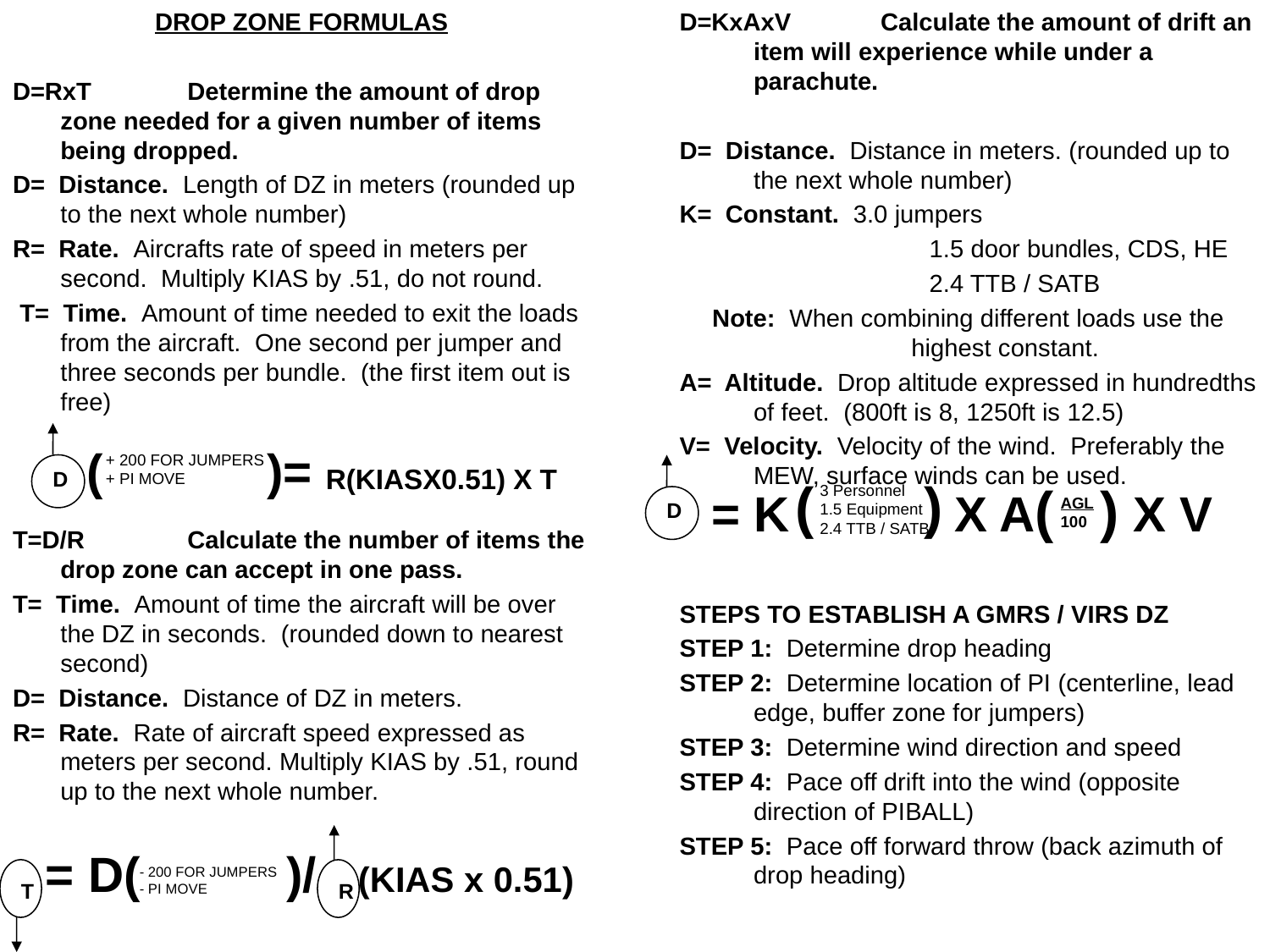

DROP ZONE FORMULAS

D=RxT	Determine the amount of drop zone needed for a given number of items being dropped.
D=  Distance.  Length of DZ in meters (rounded up to the next whole number)
R=  Rate.  Aircrafts rate of speed in meters per second.  Multiply KIAS by .51, do not round.
 T=  Time.  Amount of time needed to exit the loads from the aircraft.  One second per jumper and three seconds per bundle.  (the first item out is free)

T=D/R	Calculate the number of items the drop zone can accept in one pass.
T=  Time.  Amount of time the aircraft will be over the DZ in seconds.  (rounded down to nearest second)
D=  Distance.  Distance of DZ in meters.
R=  Rate.  Rate of aircraft speed expressed as meters per second. Multiply KIAS by .51, round up to the next whole number.

D=KxAxV	Calculate the amount of drift an item will experience while under a parachute.

D=  Distance.  Distance in meters. (rounded up to the next whole number)
K=  Constant.  3.0 jumpers
		       1.5 door bundles, CDS, HE
		       2.4 TTB / SATB
Note:  When combining different loads use the highest constant.
A=  Altitude.  Drop altitude expressed in hundredths of feet.  (800ft is 8, 1250ft is 12.5)
V=  Velocity.  Velocity of the wind.  Preferably the MEW, surface winds can be used.

STEPS TO ESTABLISH A GMRS / VIRS DZ
STEP 1:  Determine drop heading
STEP 2:  Determine location of PI (centerline, lead edge, buffer zone for jumpers)
STEP 3:  Determine wind direction and speed
STEP 4:  Pace off drift into the wind (opposite direction of PIBALL)
STEP 5:  Pace off forward throw (back azimuth of drop heading)

(
)= R(KIASX0.51) X T
+ 200 FOR JUMPERS
+ PI MOVE

D

D
(       )
3 Personnel
1.5 Equipment
2.4 TTB / SATB
= K            X A(   ) X V
AGL
100

R
= D(
   )/   (KIAS x 0.51)
- 200 FOR JUMPERS
- PI MOVE

T